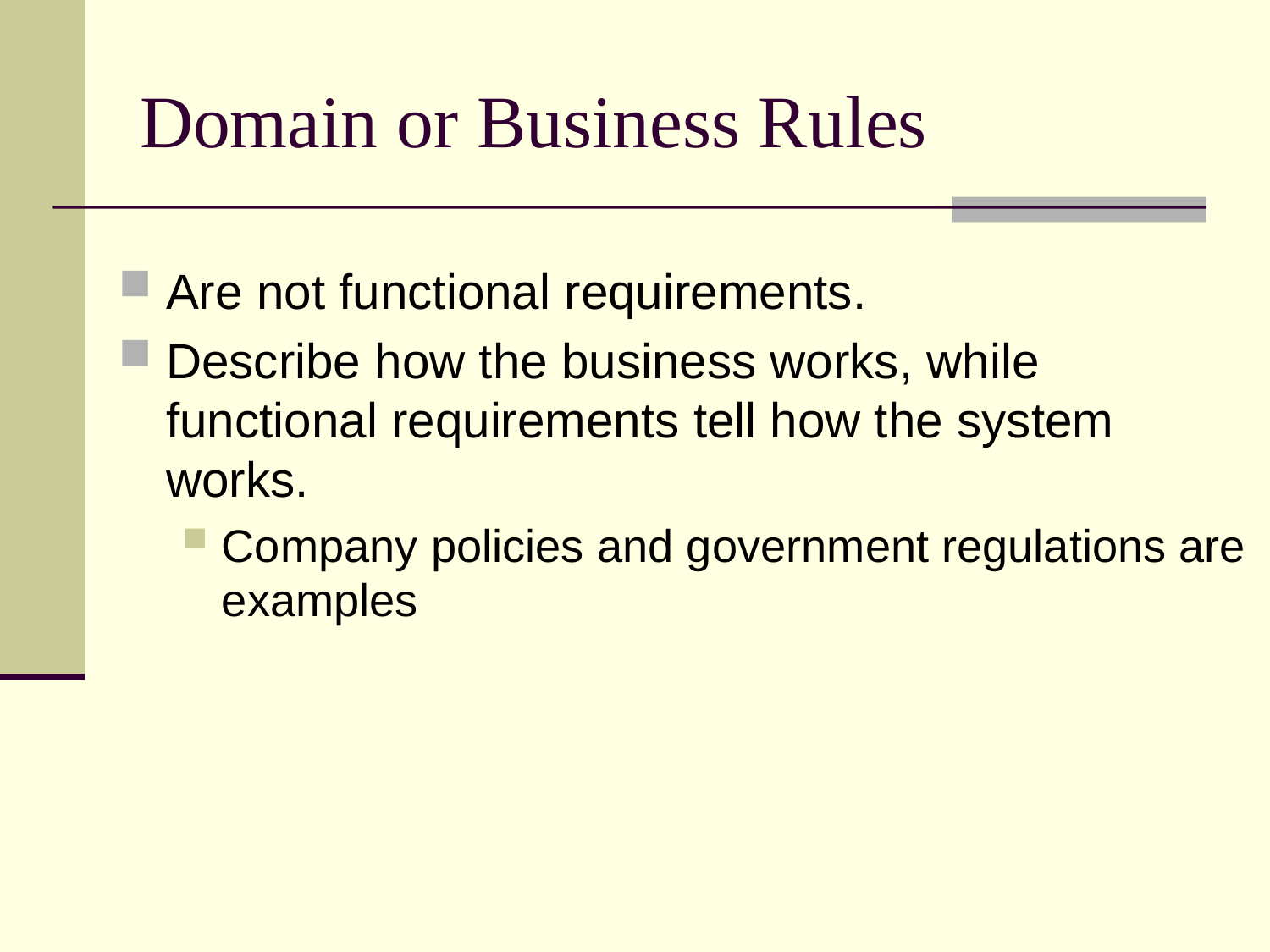

# Domain or Business Rules
Are not functional requirements.
Describe how the business works, while functional requirements tell how the system works.
Company policies and government regulations are examples